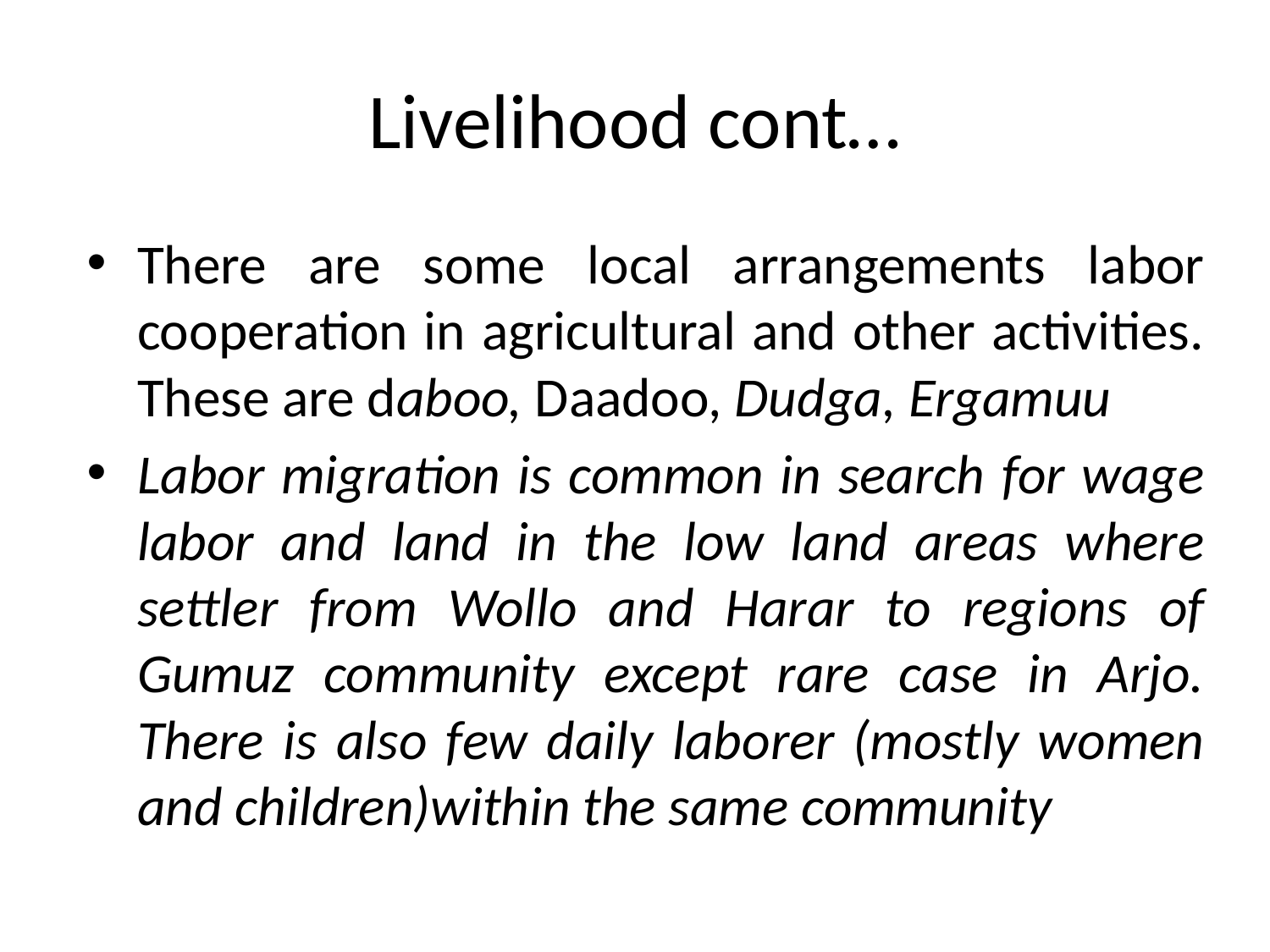

# Livelihood cont…
There are some local arrangements labor cooperation in agricultural and other activities. These are daboo, Daadoo, Dudga, Ergamuu
Labor migration is common in search for wage labor and land in the low land areas where settler from Wollo and Harar to regions of Gumuz community except rare case in Arjo. There is also few daily laborer (mostly women and children)within the same community